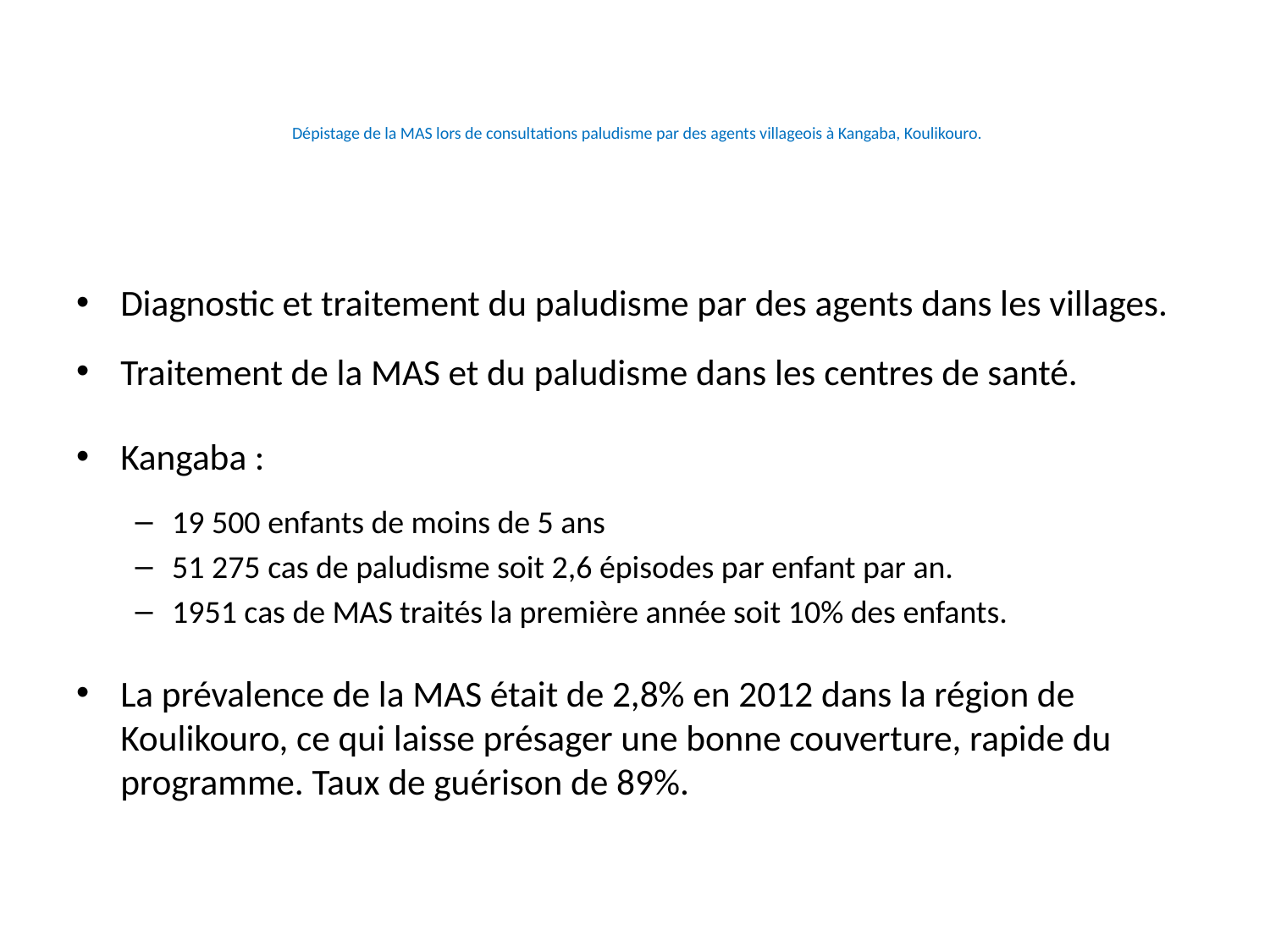

# Dépistage de la MAS lors de consultations paludisme par des agents villageois à Kangaba, Koulikouro.

Diagnostic et traitement du paludisme par des agents dans les villages.

Traitement de la MAS et du paludisme dans les centres de santé.

Kangaba :

19 500 enfants de moins de 5 ans
51 275 cas de paludisme soit 2,6 épisodes par enfant par an.
1951 cas de MAS traités la première année soit 10% des enfants.

La prévalence de la MAS était de 2,8% en 2012 dans la région de Koulikouro, ce qui laisse présager une bonne couverture, rapide du programme. Taux de guérison de 89%.